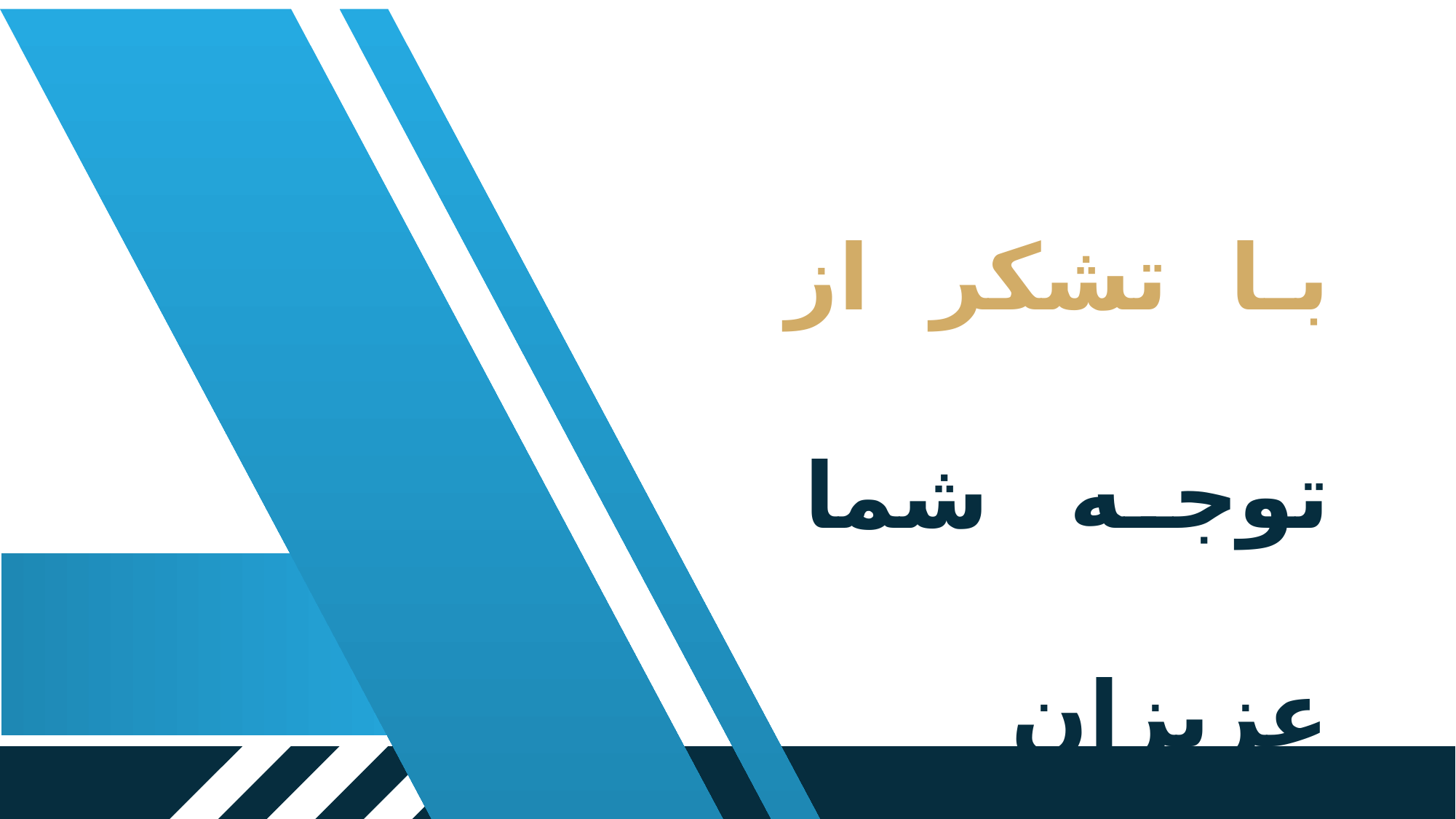

با تشکر از توجه شما عزیزان

58